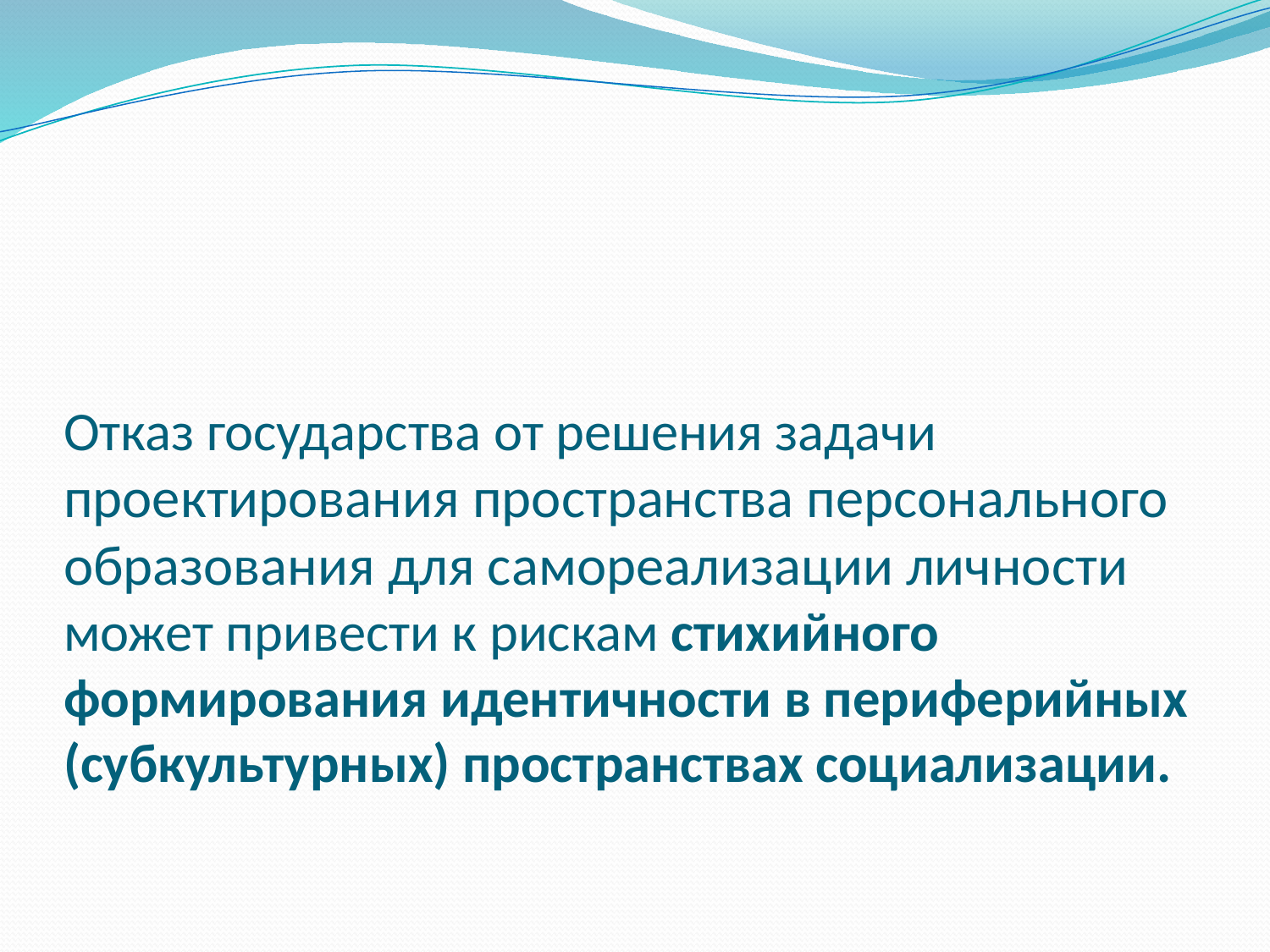

# Отказ государства от решения задачи проектирования пространства персонального образования для самореализации личности может привести к рискам стихийного формирования идентичности в периферийных (субкультурных) пространствах социализации.